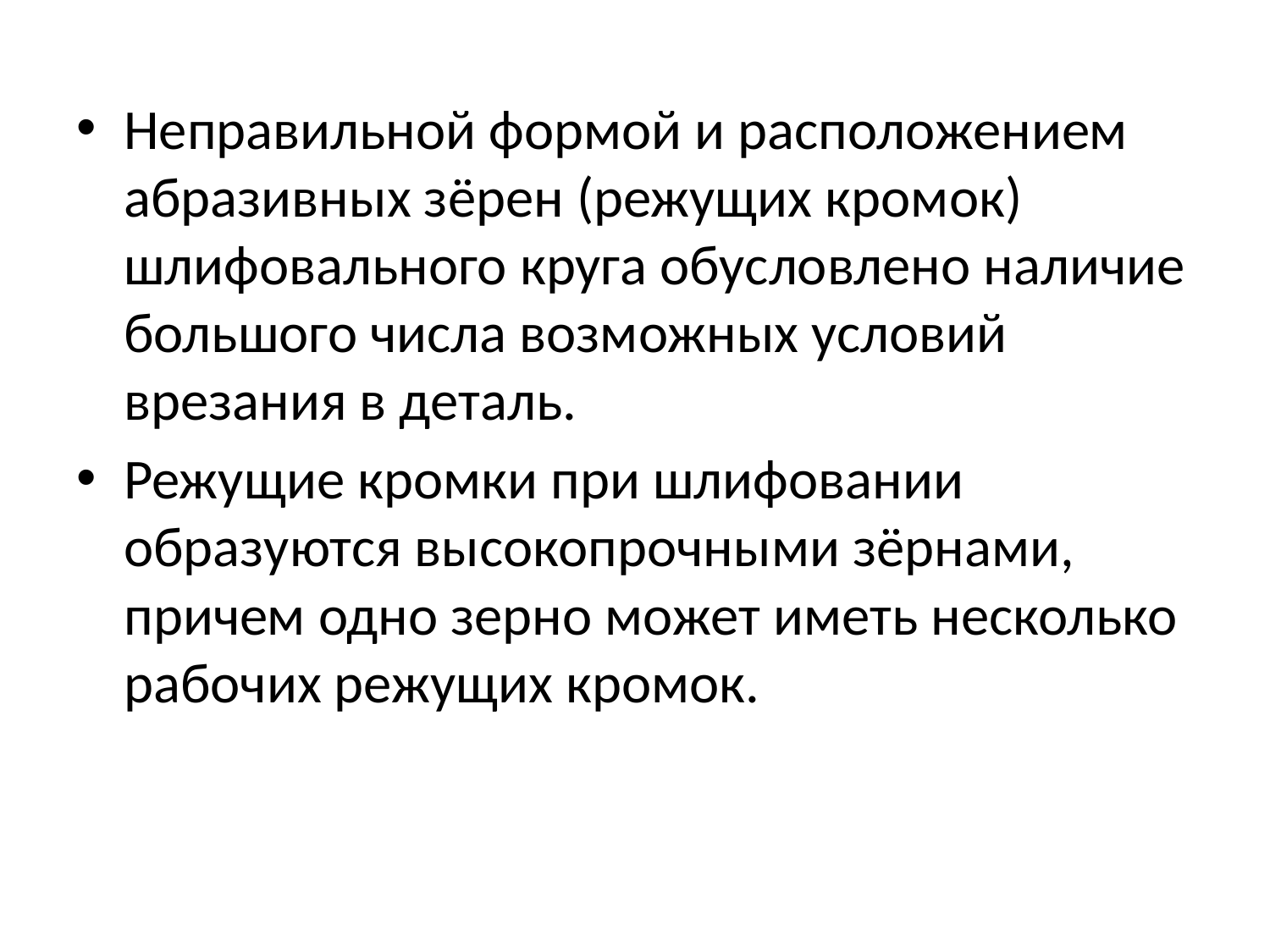

Неправильной формой и расположением абразивных зёрен (режущих кромок) шлифовального круга обусловлено наличие большого числа возможных условий врезания в деталь.
Режущие кромки при шлифовании образуются высокопрочными зёрнами, причем одно зерно может иметь несколько рабочих режущих кромок.